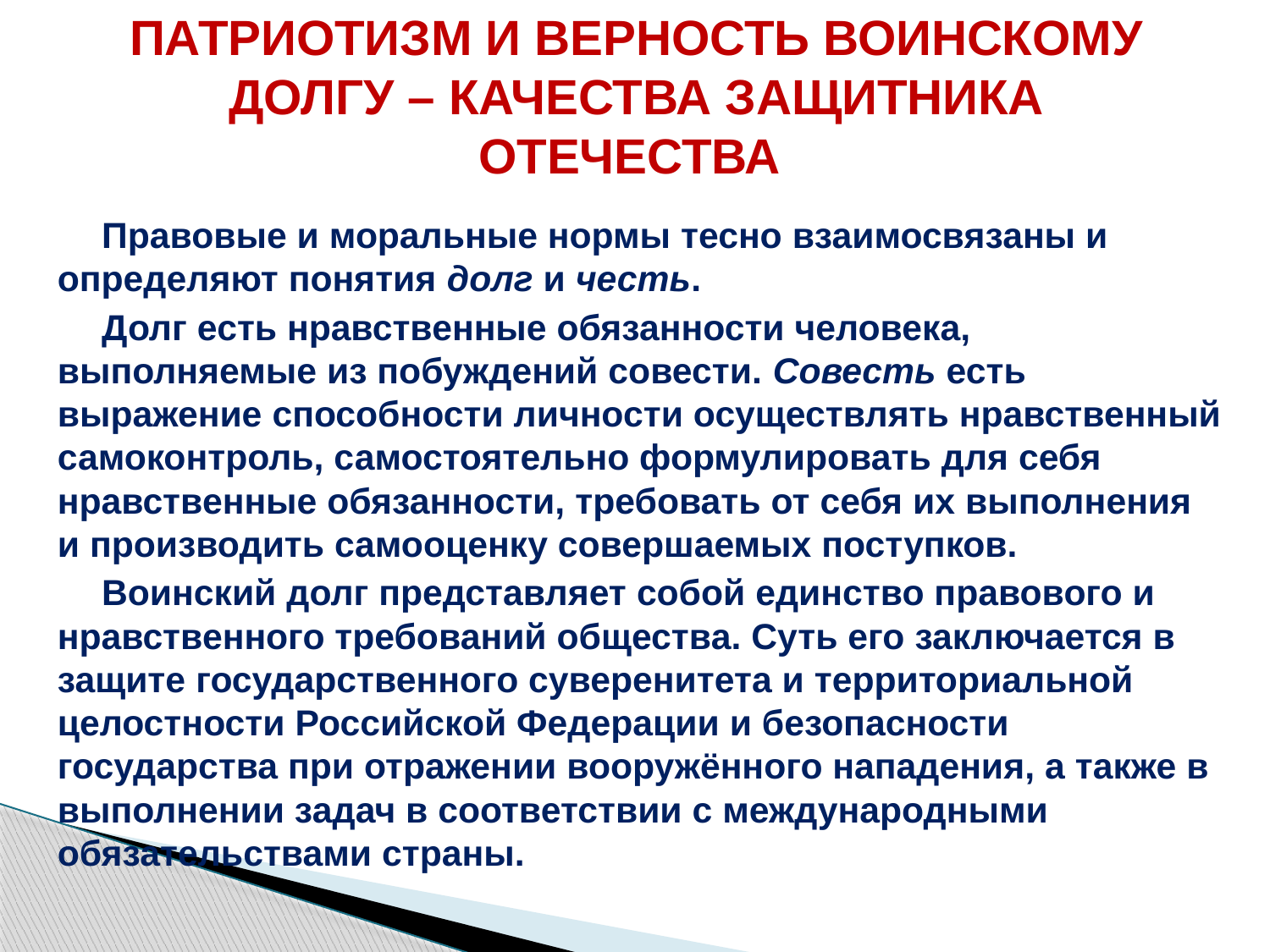

# ПАТРИОТИЗМ И ВЕРНОСТЬ ВОИНСКОМУ ДОЛГУ – КАЧЕСТВА ЗАЩИТНИКА ОТЕЧЕСТВА
Правовые и моральные нормы тесно взаимосвязаны и определяют понятия долг и честь.
Долг есть нравственные обязанности человека, выполняемые из побуждений совести. Совесть есть выражение способности личности осуществлять нравственный самоконтроль, самостоятельно формулировать для себя нравственные обязанности, требовать от себя их выполнения и производить самооценку совершаемых поступков.
Воинский долг представляет собой единство правового и нравственного требований общества. Суть его заключается в защите государственного суверенитета и территориальной целостности Российской Федерации и безопасности государства при отражении вооружённого нападения, а также в выполнении задач в соответствии с международными обязательствами страны.